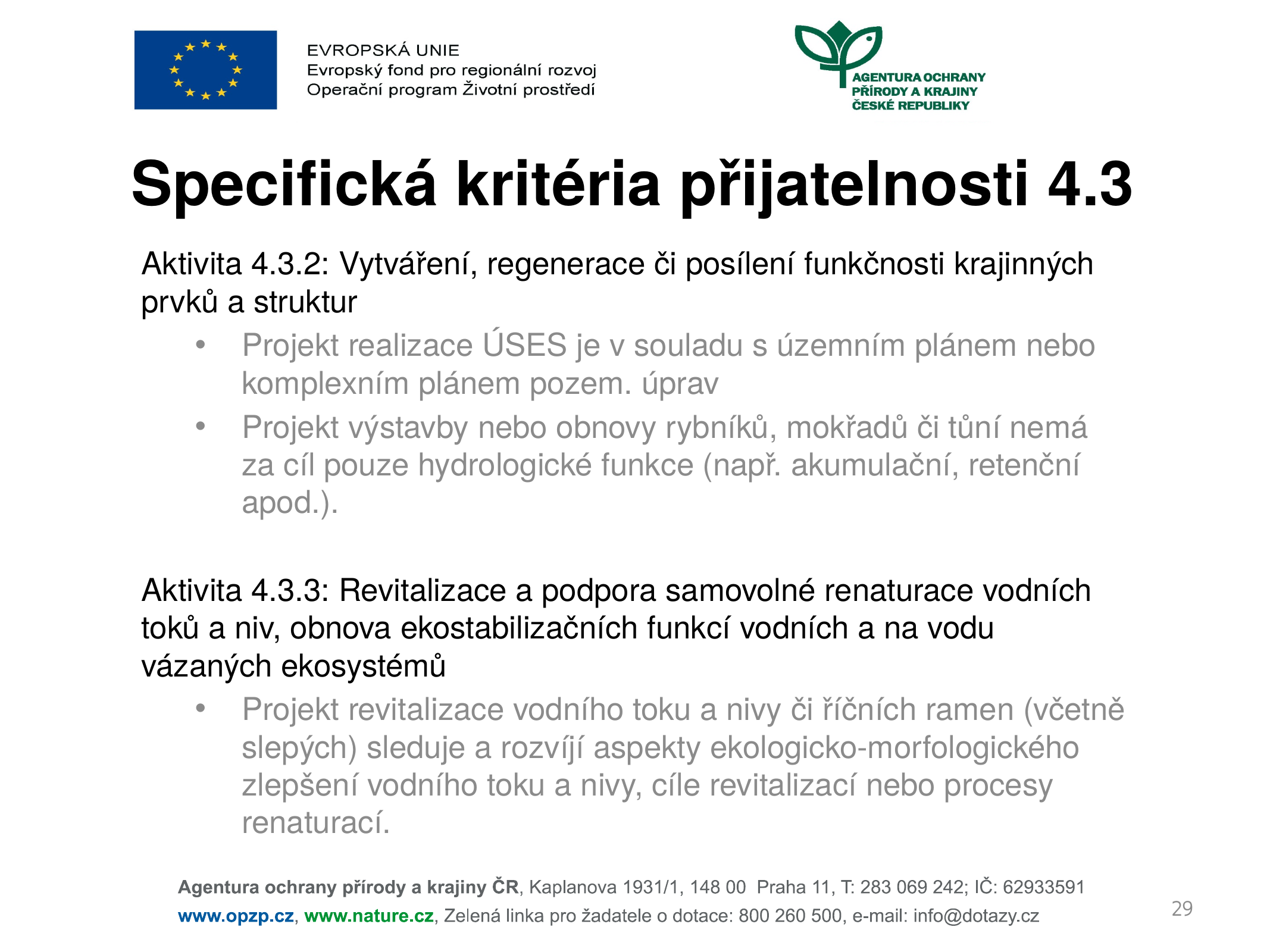

# Specifická kritéria přijatelnosti 4.3
Aktivita 4.3.2: Vytváření, regenerace či posílení funkčnosti krajinných prvků a struktur
Projekt realizace ÚSES je v souladu s územním plánem nebo komplexním plánem pozem. úprav
Projekt výstavby nebo obnovy rybníků, mokřadů či tůní nemá za cíl pouze hydrologické funkce (např. akumulační, retenční apod.).

Aktivita 4.3.3: Revitalizace a podpora samovolné renaturace vodních toků a niv, obnova ekostabilizačních funkcí vodních a na vodu vázaných ekosystémů
Projekt revitalizace vodního toku a nivy či říčních ramen (včetně slepých) sleduje a rozvíjí aspekty ekologicko-morfologického zlepšení vodního toku a nivy, cíle revitalizací nebo procesy renaturací.

29